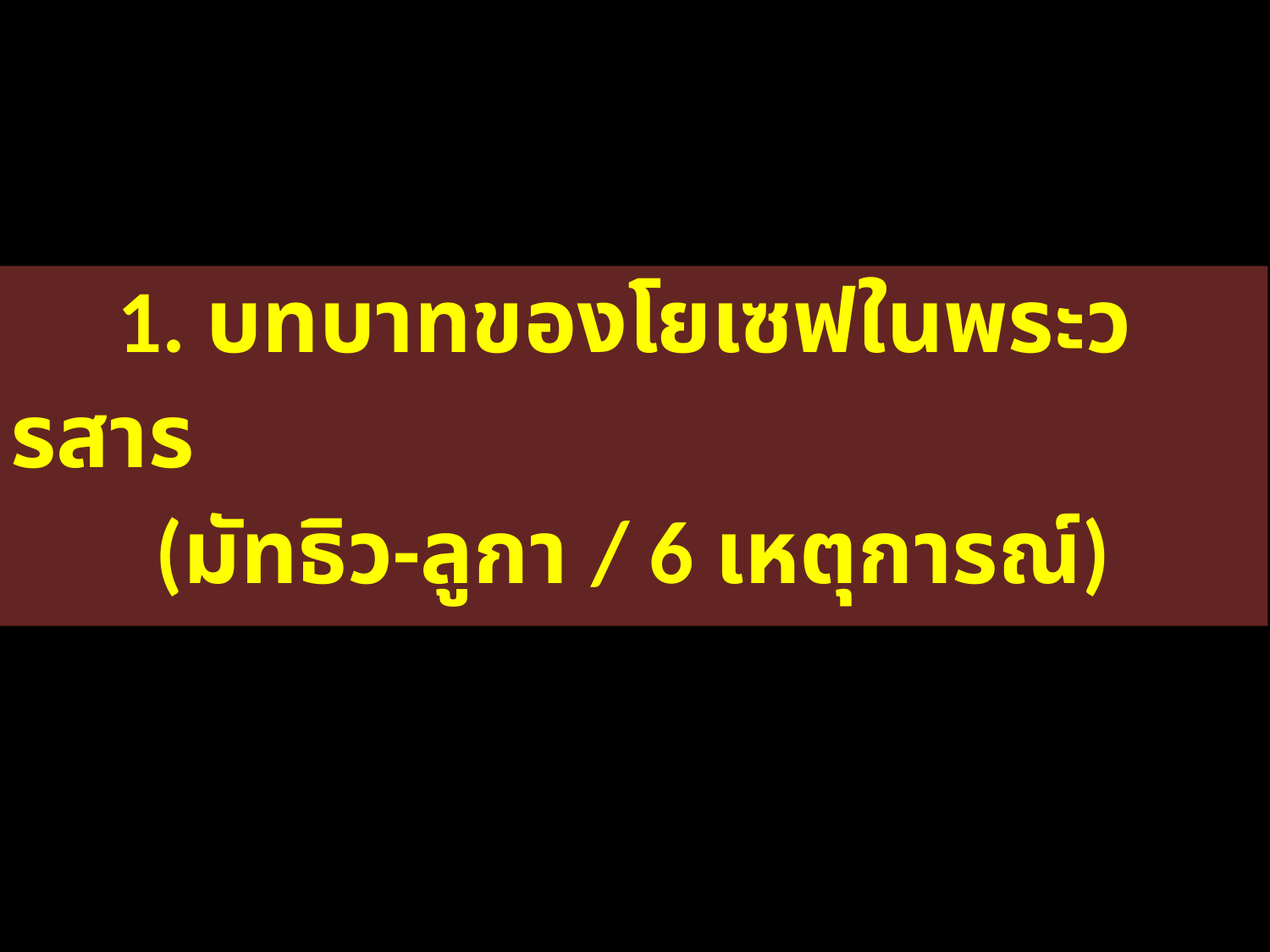

1. บทบาทของโยเซฟในพระวรสาร
(มัทธิว-ลูกา / 6 เหตุการณ์)